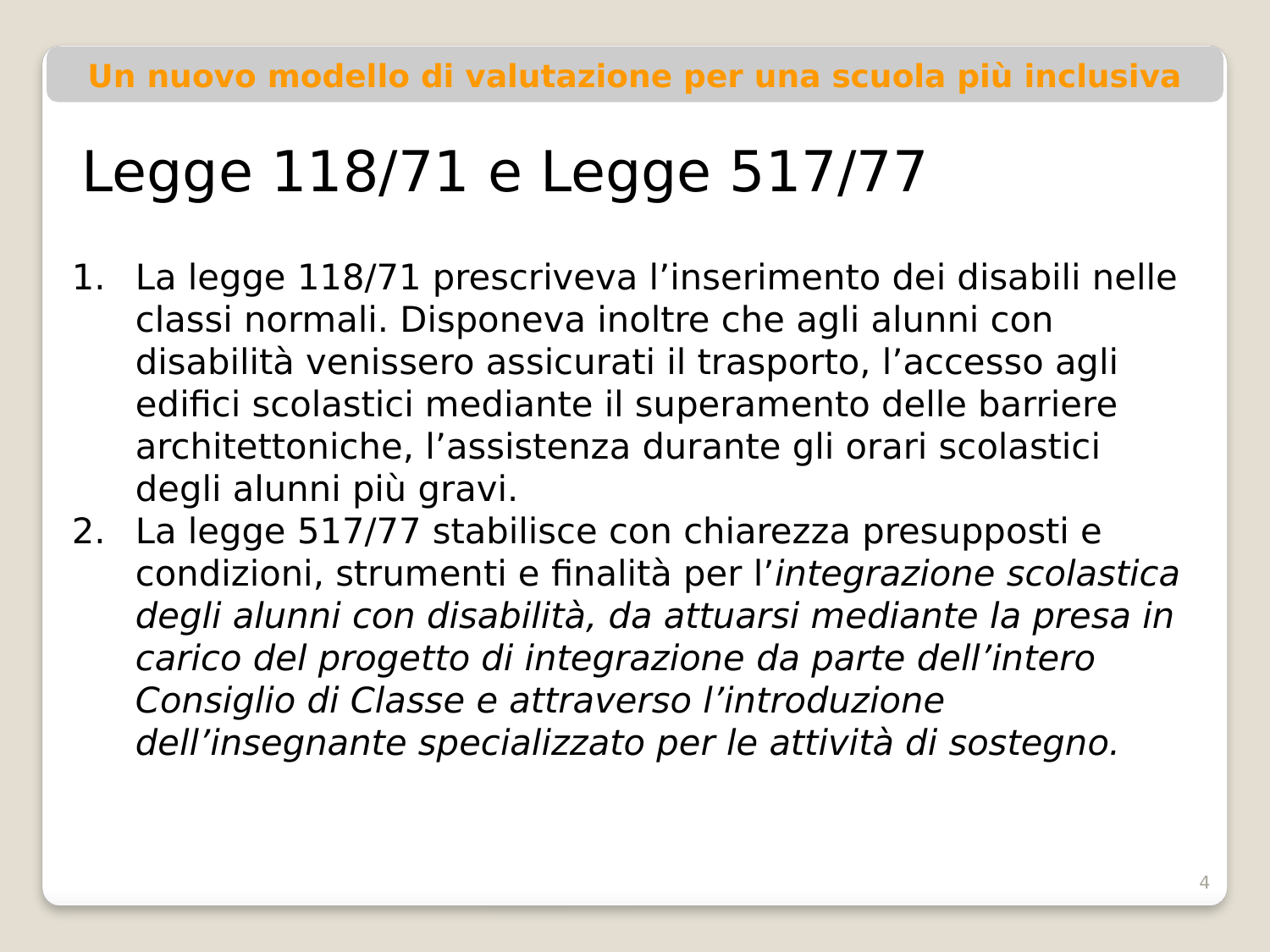

Un nuovo modello di valutazione per una scuola più inclusiva
Legge 118/71 e Legge 517/77

La legge 118/71 prescriveva l’inserimento dei disabili nelle classi normali. Disponeva inoltre che agli alunni con disabilità venissero assicurati il trasporto, l’accesso agli edifici scolastici mediante il superamento delle barriere architettoniche, l’assistenza durante gli orari scolastici degli alunni più gravi.
La legge 517/77 stabilisce con chiarezza presupposti e condizioni, strumenti e finalità per l’integrazione scolastica degli alunni con disabilità, da attuarsi mediante la presa in carico del progetto di integrazione da parte dell’intero Consiglio di Classe e attraverso l’introduzione dell’insegnante specializzato per le attività di sostegno.
4